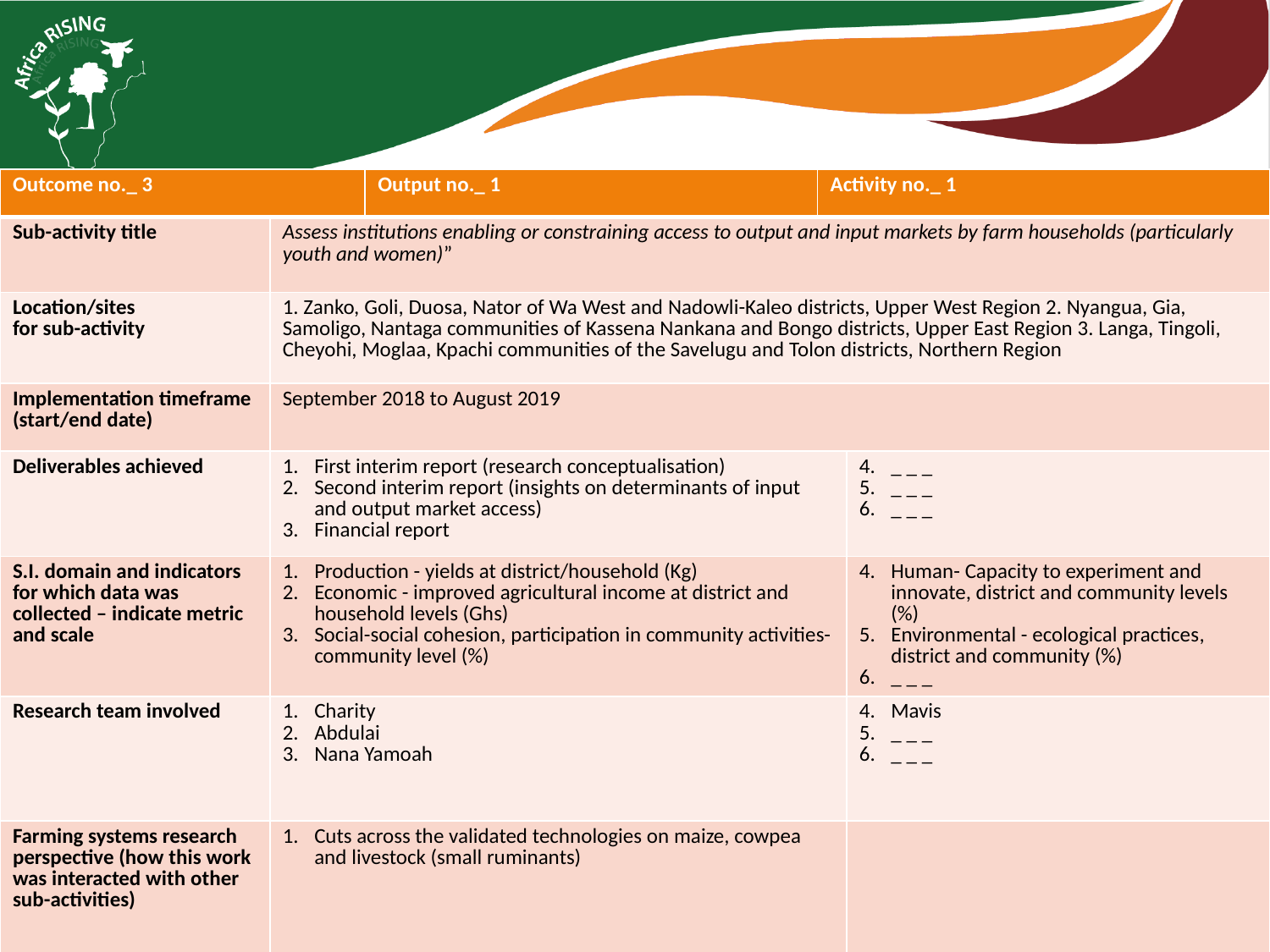

| Outcome no.\_ 3 |  | Output no.\_ 1 | Activity no.\_ 1 |  |
| --- | --- | --- | --- | --- |
| Sub-activity title | Assess institutions enabling or constraining access to output and input markets by farm households (particularly youth and women)” |  |  |  |
| Location/sites for sub-activity | 1. Zanko, Goli, Duosa, Nator of Wa West and Nadowli-Kaleo districts, Upper West Region 2. Nyangua, Gia, Samoligo, Nantaga communities of Kassena Nankana and Bongo districts, Upper East Region 3. Langa, Tingoli, Cheyohi, Moglaa, Kpachi communities of the Savelugu and Tolon districts, Northern Region |  |  |  |
| Implementation timeframe (start/end date) | September 2018 to August 2019 |  |  |  |
| Deliverables achieved | First interim report (research conceptualisation) Second interim report (insights on determinants of input and output market access) Financial report |  |  | \_ \_ \_ \_ \_ \_ \_ \_ \_ |
| S.I. domain and indicators for which data was collected – indicate metric and scale | Production - yields at district/household (Kg) Economic - improved agricultural income at district and household levels (Ghs) Social-social cohesion, participation in community activities- community level (%) |  |  | Human- Capacity to experiment and innovate, district and community levels (%) Environmental - ecological practices, district and community (%) \_ \_ \_ |
| Research team involved | Charity Abdulai Nana Yamoah |  |  | Mavis \_ \_ \_ \_ \_ \_ |
| Farming systems research perspective (how this work was interacted with other sub-activities) | Cuts across the validated technologies on maize, cowpea and livestock (small ruminants) |  |  |  |